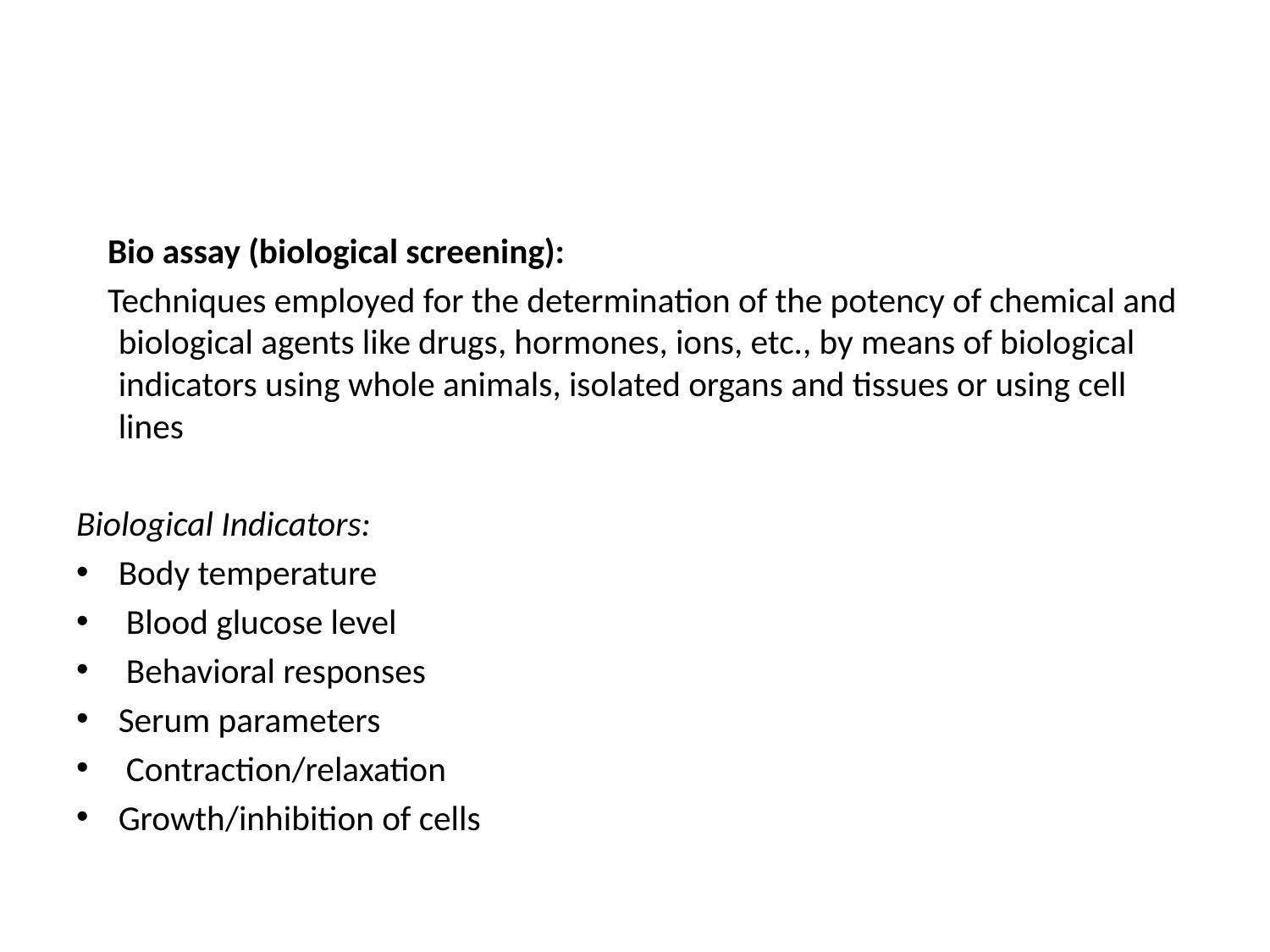

Bio assay (biological screening):
    Techniques employed for the determination of the potency of chemical and biological agents like drugs, hormones, ions, etc., by means of biological indicators using whole animals, isolated organs and tissues or using cell lines

Biological Indicators:
Body temperature
 Blood glucose level
 Behavioral responses
Serum parameters
 Contraction/relaxation
Growth/inhibition of cells